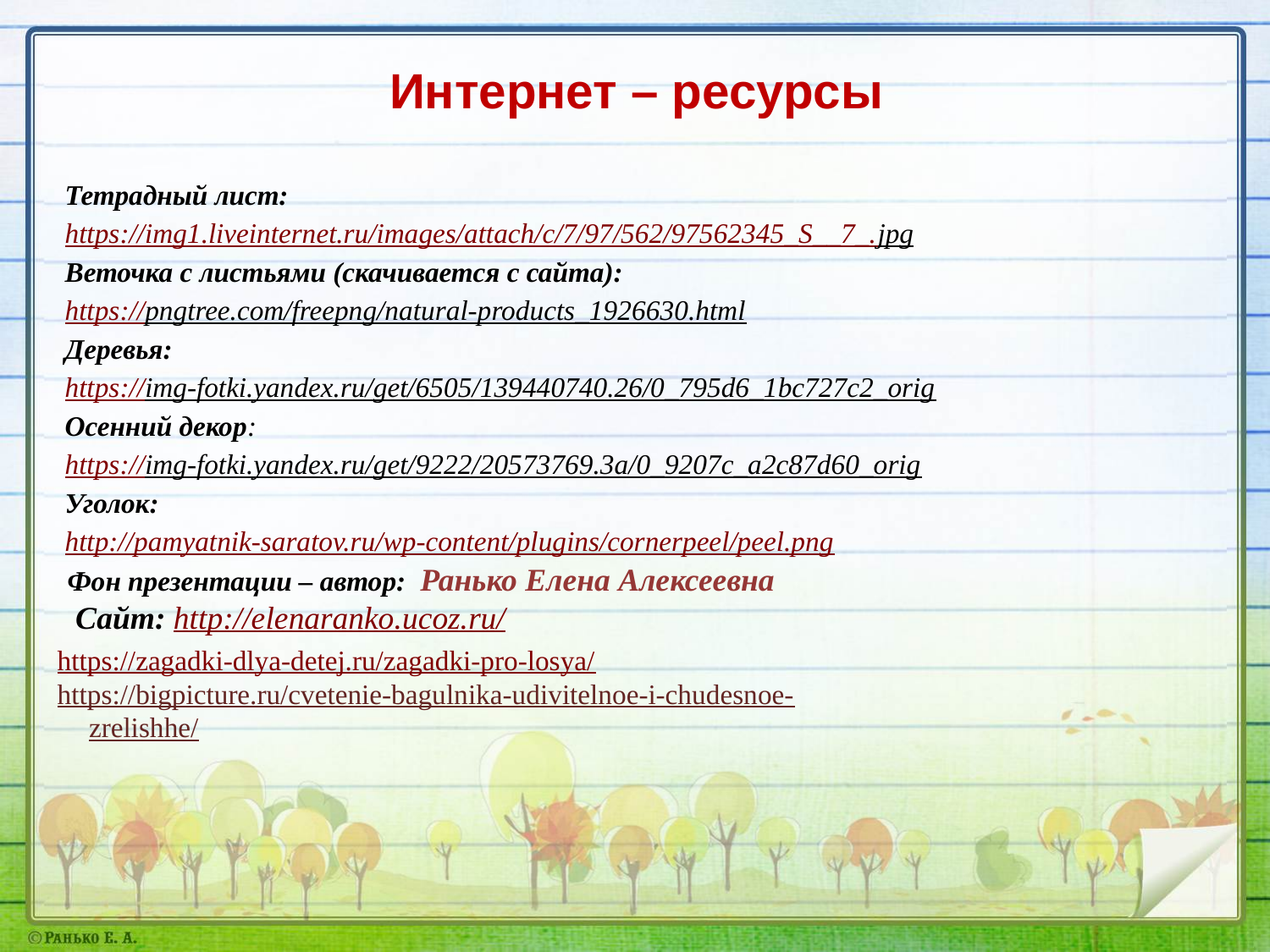

Интернет – ресурсы
Тетрадный лист:
https://img1.liveinternet.ru/images/attach/c/7/97/562/97562345_S__7_.jpg
Веточка с листьями (скачивается с сайта):
https://pngtree.com/freepng/natural-products_1926630.html
Деревья:
https://img-fotki.yandex.ru/get/6505/139440740.26/0_795d6_1bc727c2_orig
Осенний декор:
https://img-fotki.yandex.ru/get/9222/20573769.3a/0_9207c_a2c87d60_orig
Уголок:
http://pamyatnik-saratov.ru/wp-content/plugins/cornerpeel/peel.png

Фон презентации – автор:  Ранько Елена Алексеевна
 Сайт: http://elenaranko.ucoz.ru/

https://zagadki-dlya-detej.ru/zagadki-pro-losya/
https://bigpicture.ru/cvetenie-bagulnika-udivitelnoe-i-chudesnoe-zrelishhe/